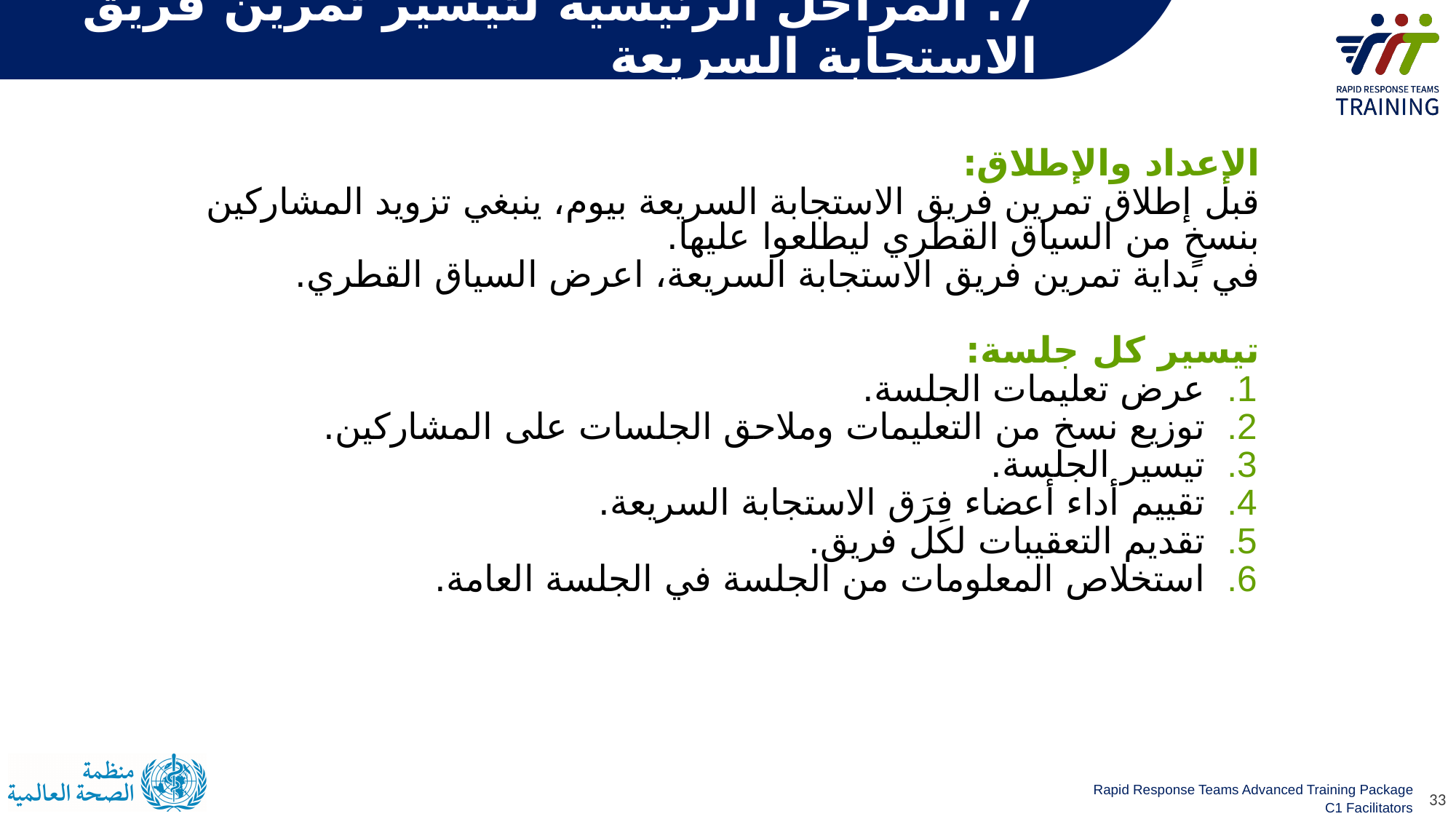

# 7. المراحل الرئيسية لتيسير تمرين فريق الاستجابة السريعة
الإعداد والإطلاق:
قبل إطلاق تمرين فريق الاستجابة السريعة بيوم، ينبغي تزويد المشاركين بنسخٍ من السياق القطري ليطلعوا عليها.
في بداية تمرين فريق الاستجابة السريعة، اعرض السياق القطري.

تيسير كل جلسة:
عرض تعليمات الجلسة.
توزيع نسخ من التعليمات وملاحق الجلسات على المشاركين.
تيسير الجلسة.
تقييم أداء أعضاء فِرَق الاستجابة السريعة.
تقديم التعقيبات لكل فريق.
استخلاص المعلومات من الجلسة في الجلسة العامة.